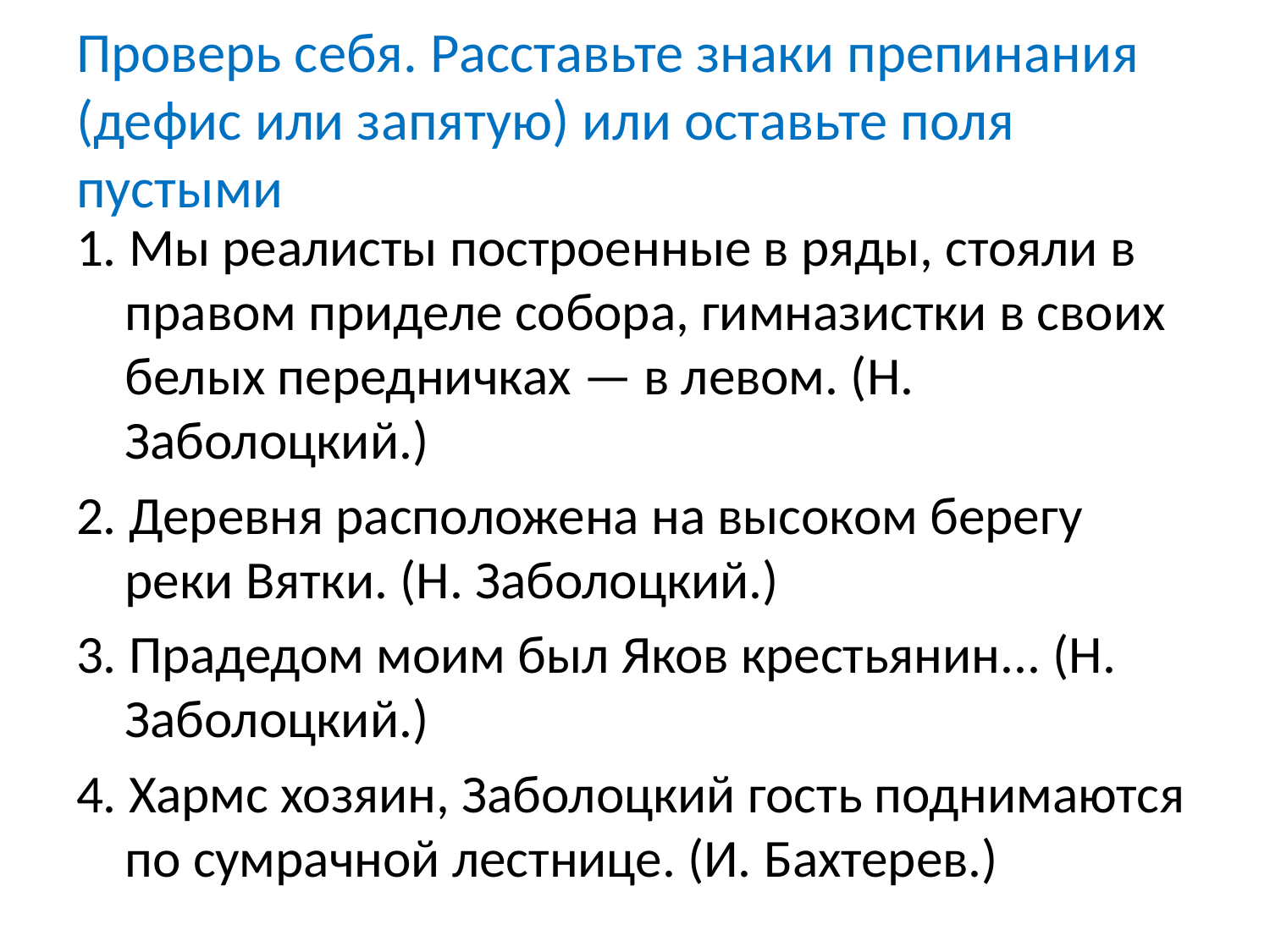

# Проверь себя. Расставьте знаки препинания (дефис или запятую) или оставьте поля пустыми
1. Мы реалисты построенные в ряды, стояли в правом приделе собора, гимназистки в своих белых передничках — в левом. (Н. Заболоцкий.)
2. Деревня расположена на высоком берегу реки Вятки. (Н. Заболоцкий.)
3. Прадедом моим был Яков крестьянин... (Н. Заболоцкий.)
4. Хармс хозяин, Заболоцкий гость поднимаются по сумрачной лестнице. (И. Бахтерев.)